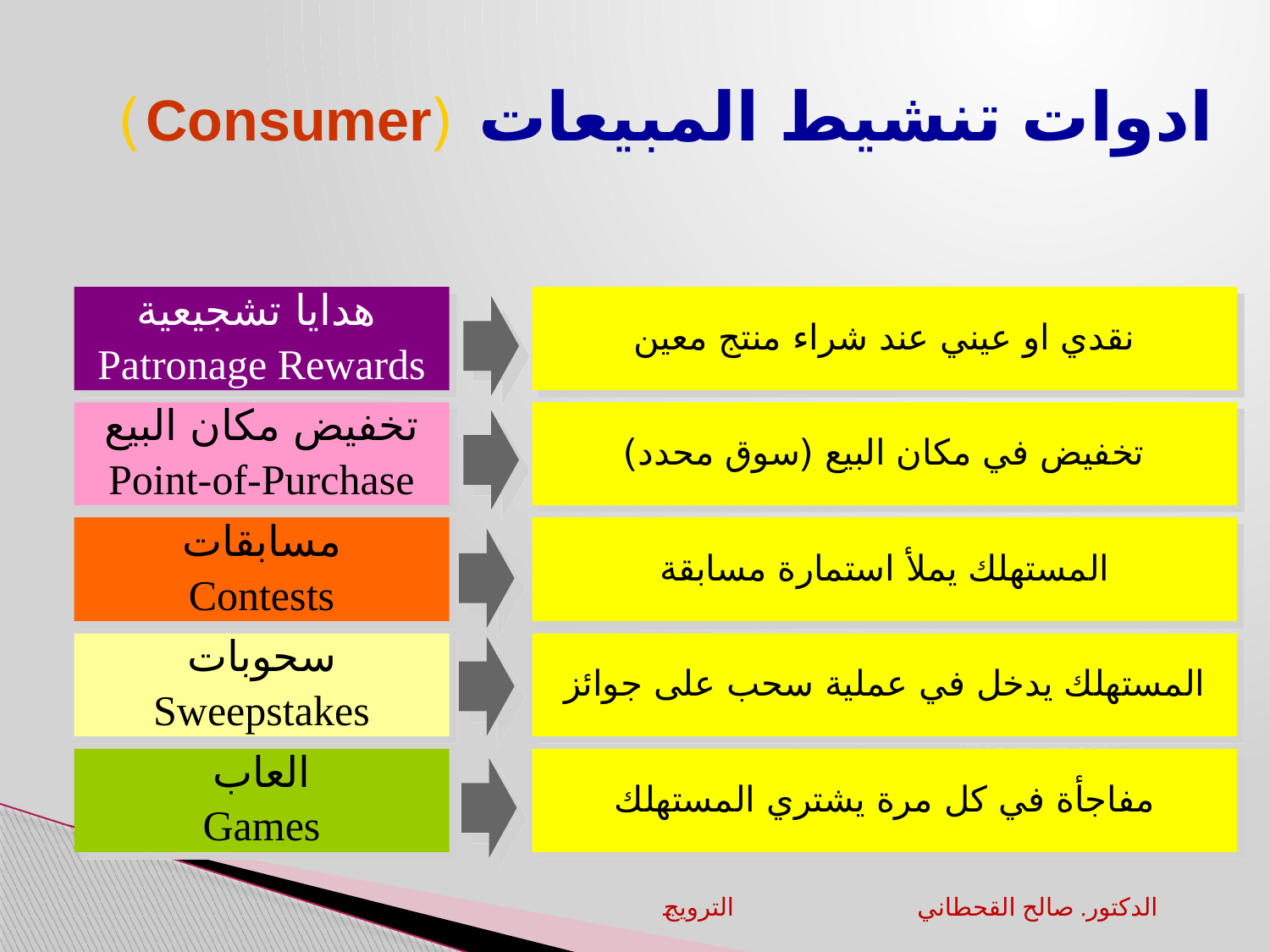

# ادوات تنشيط المبيعات (Consumer)
هدايا تشجيعية
Patronage Rewards
نقدي او عيني عند شراء منتج معين

تخفيض مكان البيع
Point-of-Purchase
تخفيض في مكان البيع (سوق محدد)

مسابقات
Contests
المستهلك يملأ استمارة مسابقة

سحوبات
Sweepstakes
المستهلك يدخل في عملية سحب على جوائز

العاب
Games
مفاجأة في كل مرة يشتري المستهلك

الترويج		الدكتور. صالح القحطاني